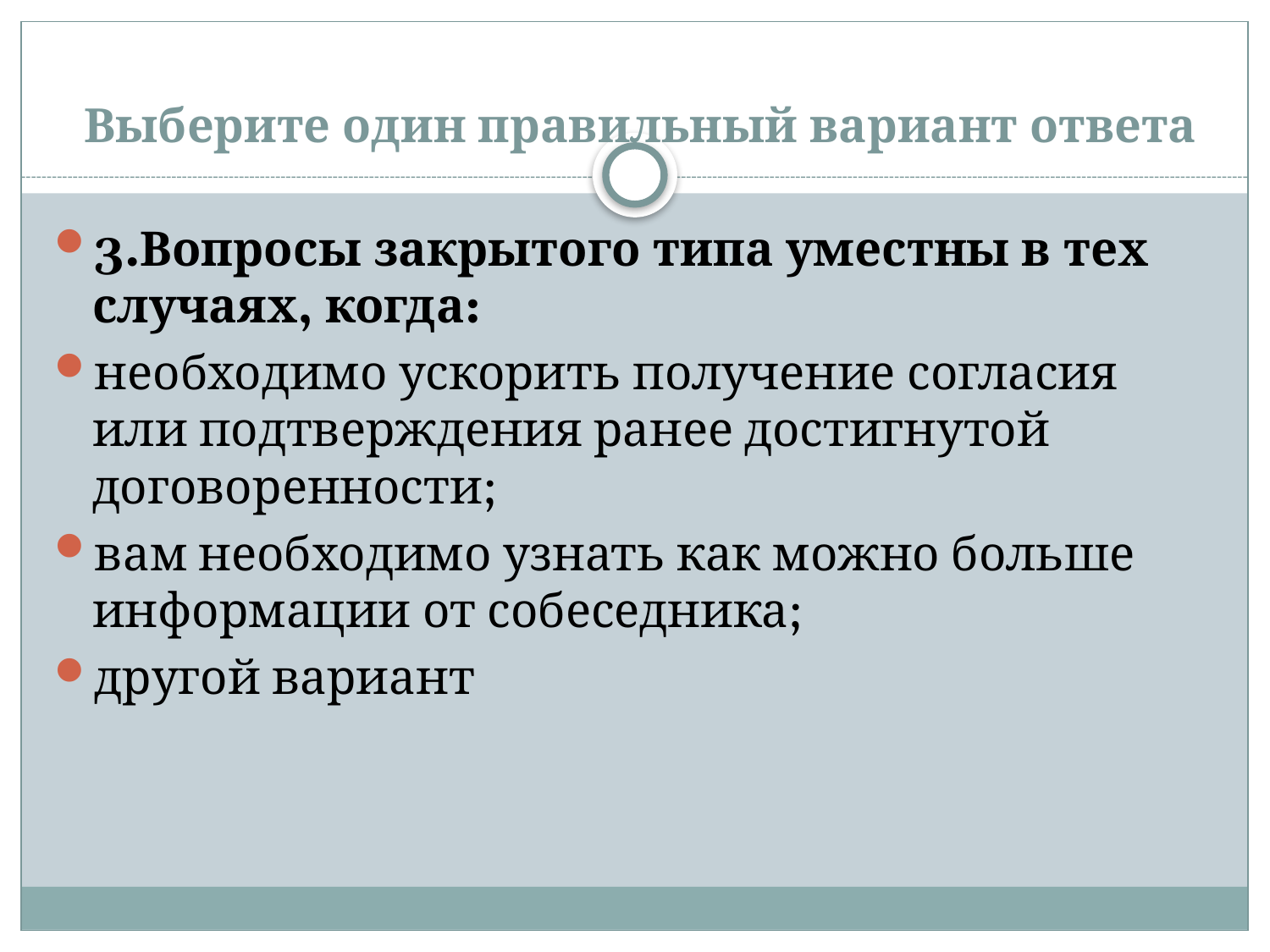

# Выберите один правильный вариант ответа
3.Вопросы закрытого типа уместны в тех случаях, когда:
необходимо ускорить получение согласия или подтверждения ранее достигнутой договоренности;
вам необходимо узнать как можно больше информации от собеседника;
другой вариант